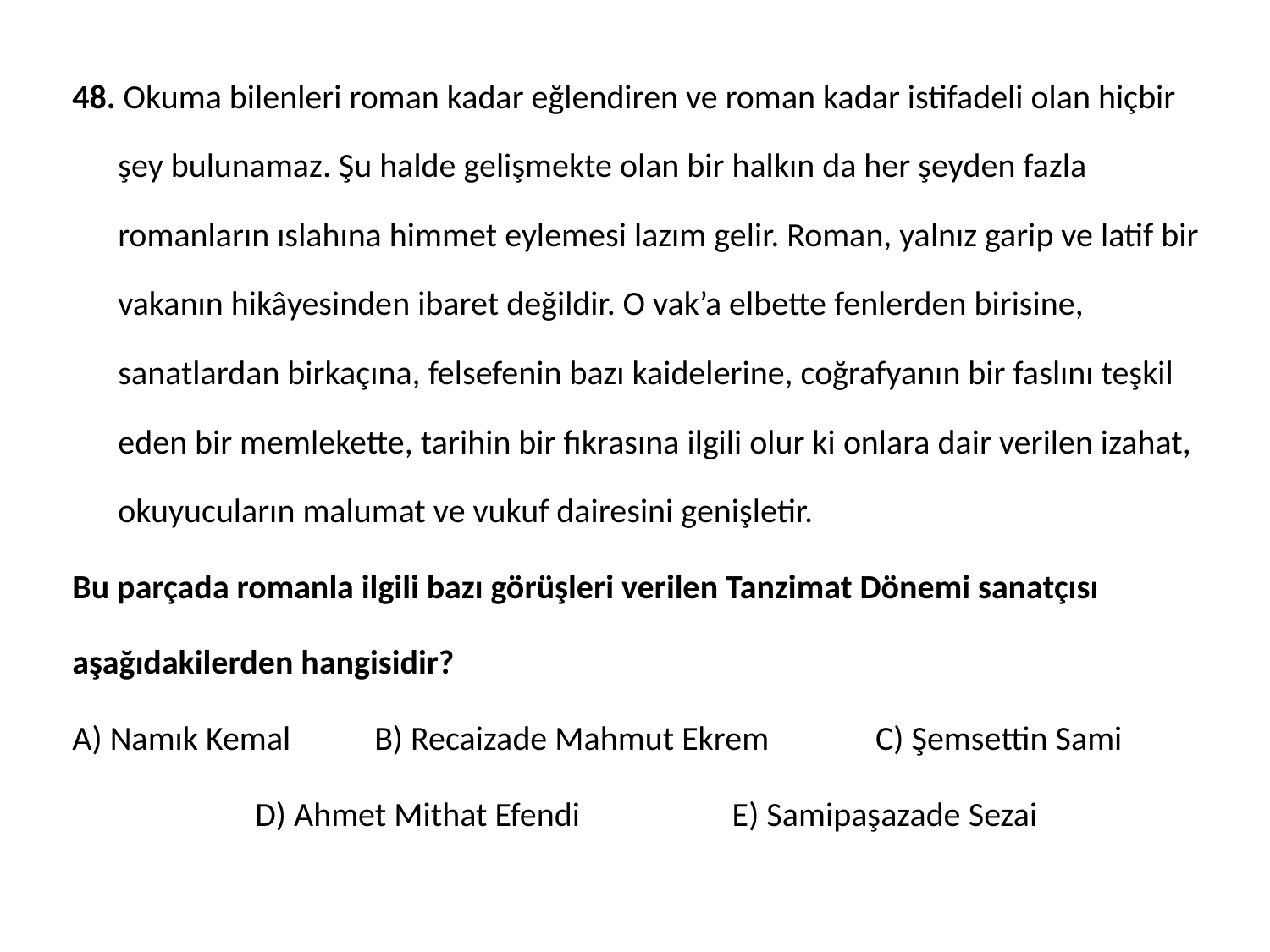

48. Okuma bilenleri roman kadar eğlendiren ve roman kadar istifadeli olan hiçbir şey bulunamaz. Şu halde gelişmekte olan bir halkın da her şeyden fazla romanların ıslahına himmet eylemesi lazım gelir. Roman, yalnız garip ve latif bir vakanın hikâyesinden ibaret değildir. O vak’a elbette fenlerden birisine, sanatlardan birkaçına, felsefenin bazı kaidelerine, coğrafyanın bir faslını teşkil eden bir memlekette, tarihin bir fıkrasına ilgili olur ki onlara dair verilen izahat, okuyucuların malumat ve vukuf dairesini genişletir.
Bu parçada romanla ilgili bazı görüşleri verilen Tanzimat Dönemi sanatçısı
aşağıdakilerden hangisidir?
A) Namık Kemal           B) Recaizade Mahmut Ekrem              C) Şemsettin Sami
                        D) Ahmet Mithat Efendi                    E) Samipaşazade Sezai